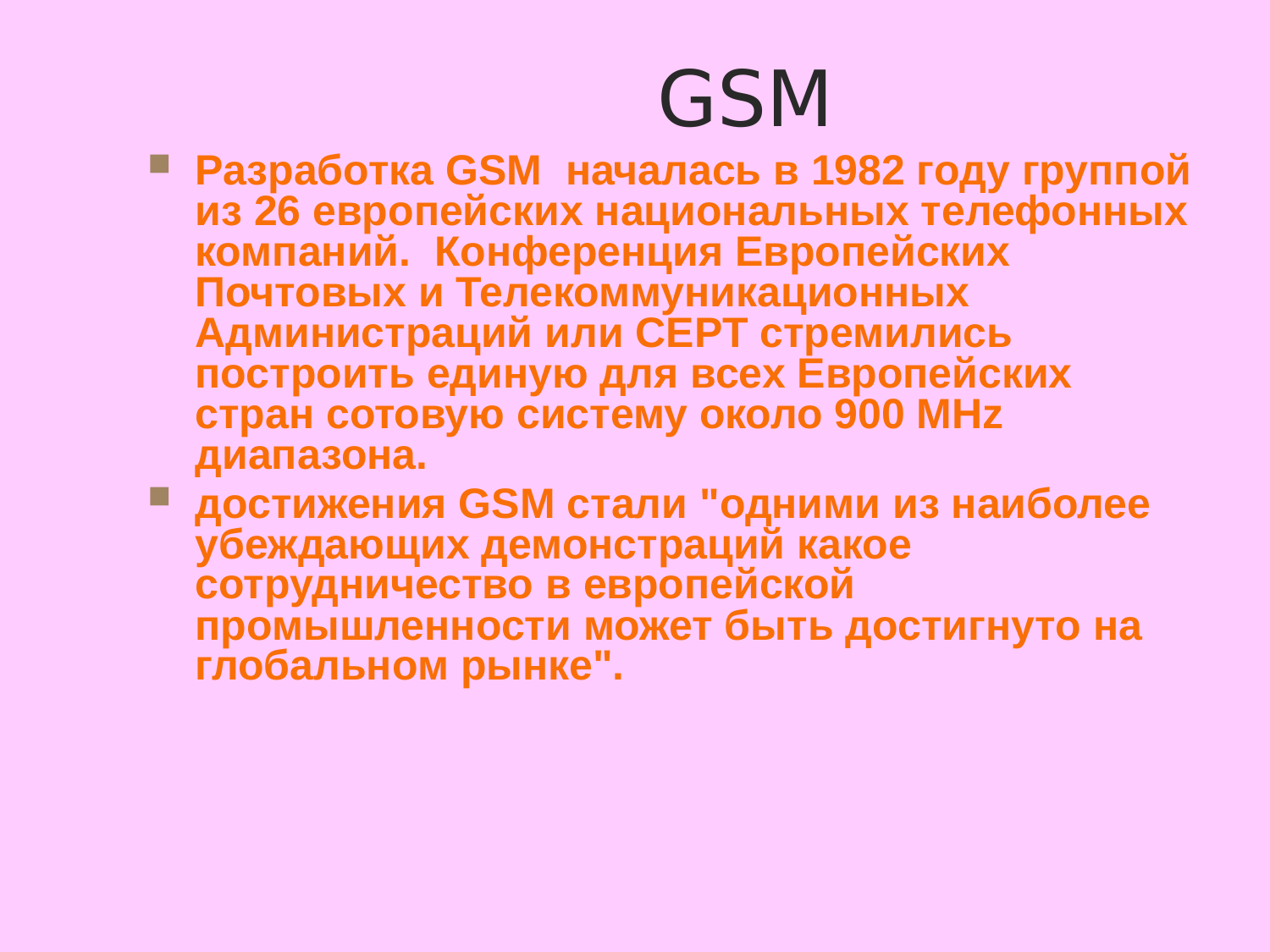

# GSM
Разработка GSM  началась в 1982 году группой из 26 европейских национальных телефонных компаний.  Конференция Европейских Почтовых и Телекоммуникационных Администраций или CEPT стремились построить единую для всех Европейских стран сотовую систему около 900 MHz диапазона.
достижения GSM стали "одними из наиболее убеждающих демонстраций какое сотрудничество в европейской промышленности может быть достигнуто на глобальном рынке".